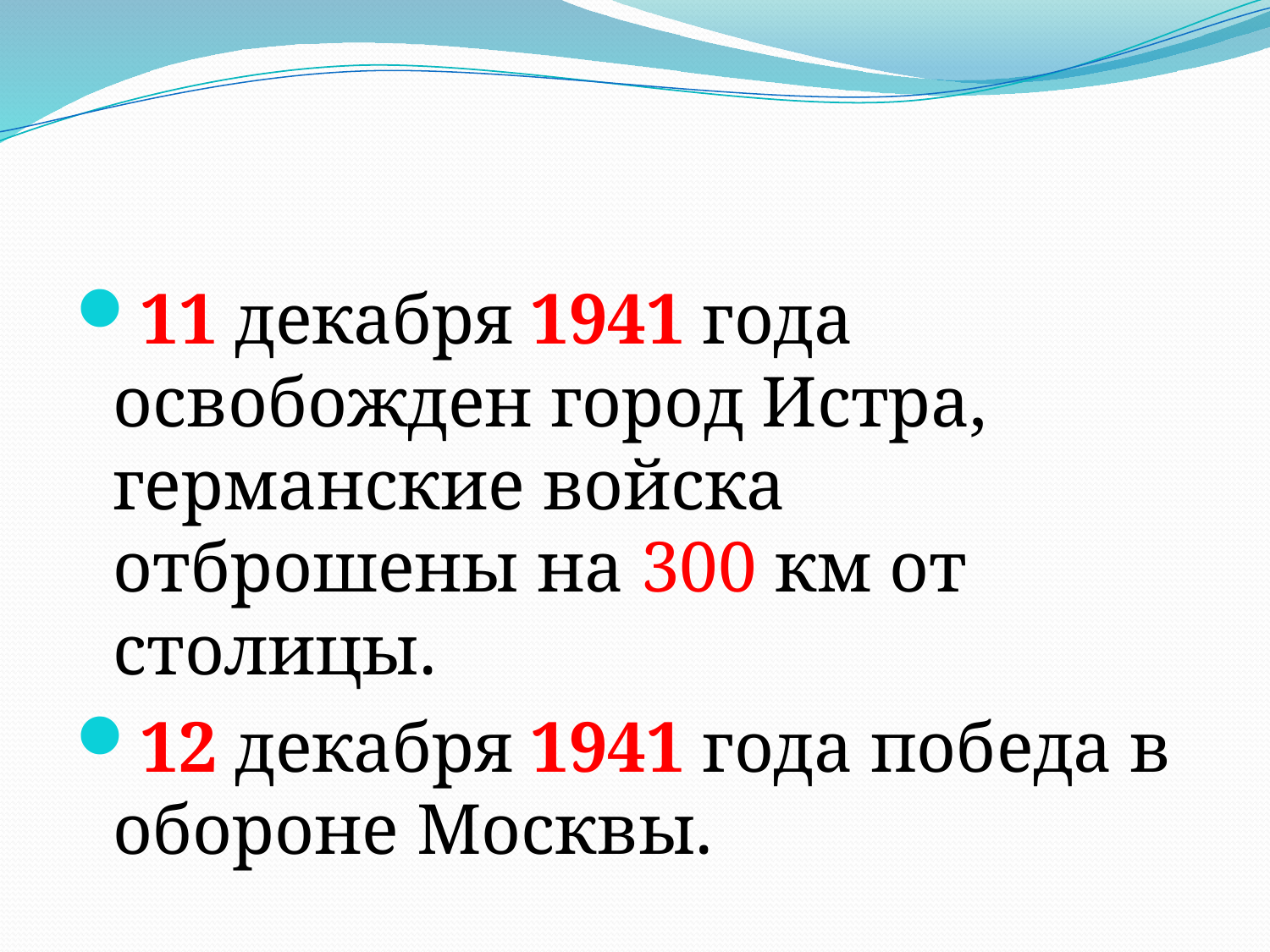

# .
11 декабря 1941 года освобожден город Истра, германские войска отброшены на 300 км от столицы.
12 декабря 1941 года победа в обороне Москвы.